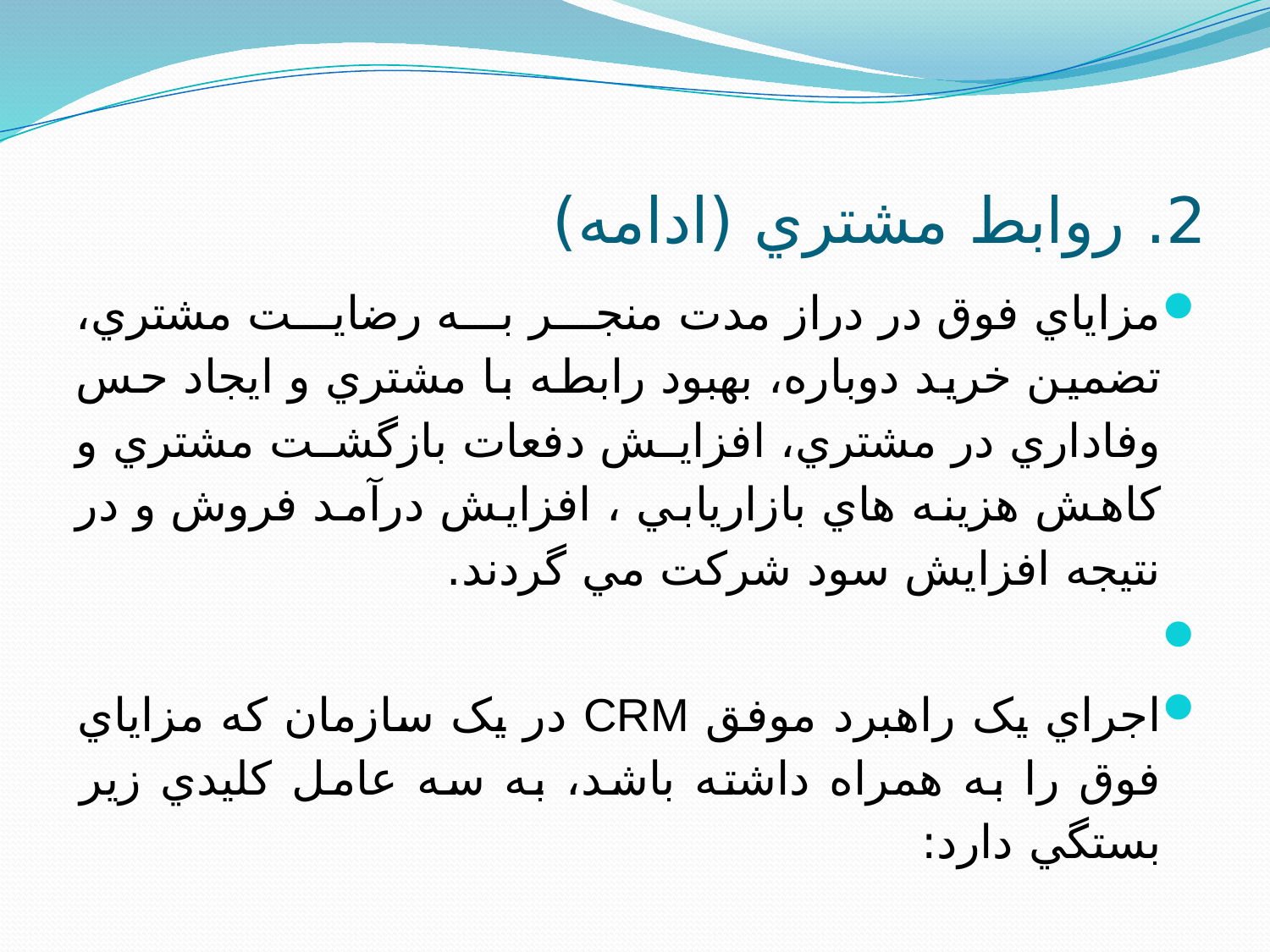

# 2. روابط مشتري (ادامه)
مزاياي فوق در دراز مدت منجر به رضايت مشتري، تضمين خريد دوباره، بهبود رابطه با مشتري و ايجاد حس وفاداري در مشتري، افزايش دفعات بازگشت مشتري و کاهش هزينه هاي بازاريابي ، افزايش درآمد فروش و در نتيجه افزايش سود شرکت مي گردند.

اجراي يک راهبرد موفق CRM در يک سازمان که مزاياي فوق را به همراه داشته باشد، به سه عامل کليدي زير بستگي دارد: